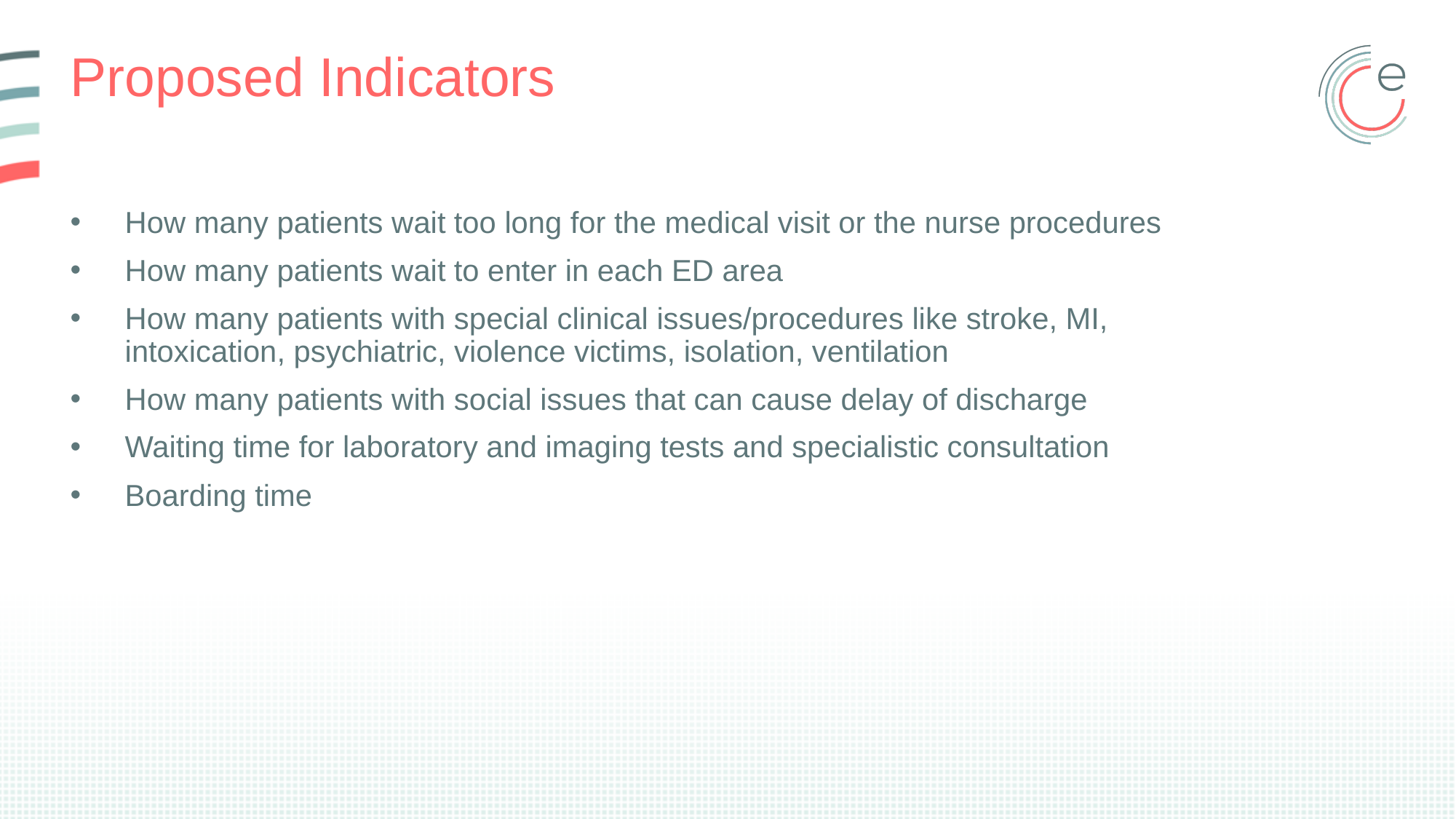

# Proposed Indicators
How many patients wait too long for the medical visit or the nurse procedures
How many patients wait to enter in each ED area
How many patients with special clinical issues/procedures like stroke, MI, intoxication, psychiatric, violence victims, isolation, ventilation
How many patients with social issues that can cause delay of discharge
Waiting time for laboratory and imaging tests and specialistic consultation
Boarding time
5